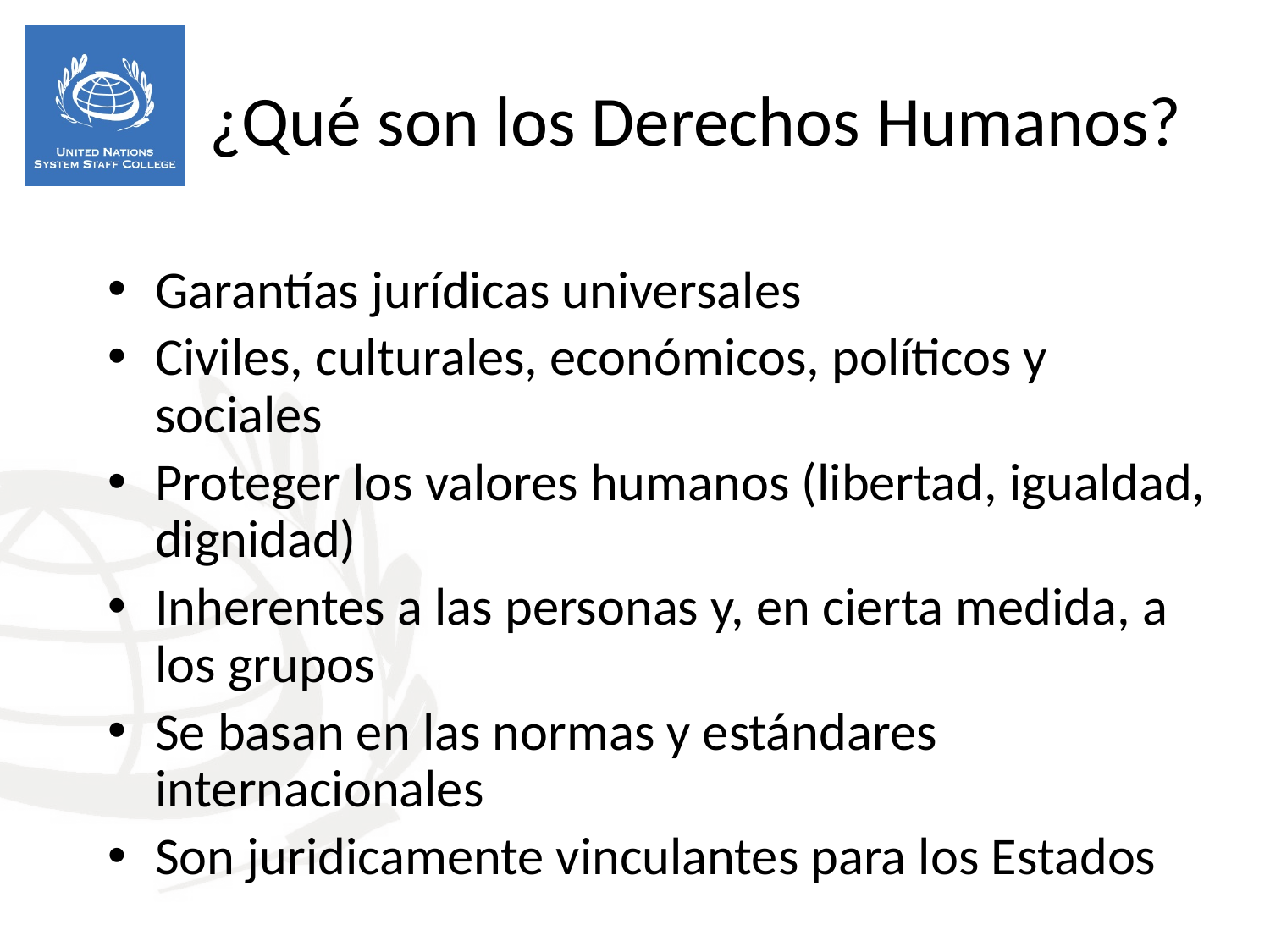

¿Qué son los Derechos Humanos?
Garantías jurídicas universales
Civiles, culturales, económicos, políticos y sociales
Proteger los valores humanos (libertad, igualdad, dignidad)
Inherentes a las personas y, en cierta medida, a los grupos
Se basan en las normas y estándares internacionales
Son juridicamente vinculantes para los Estados